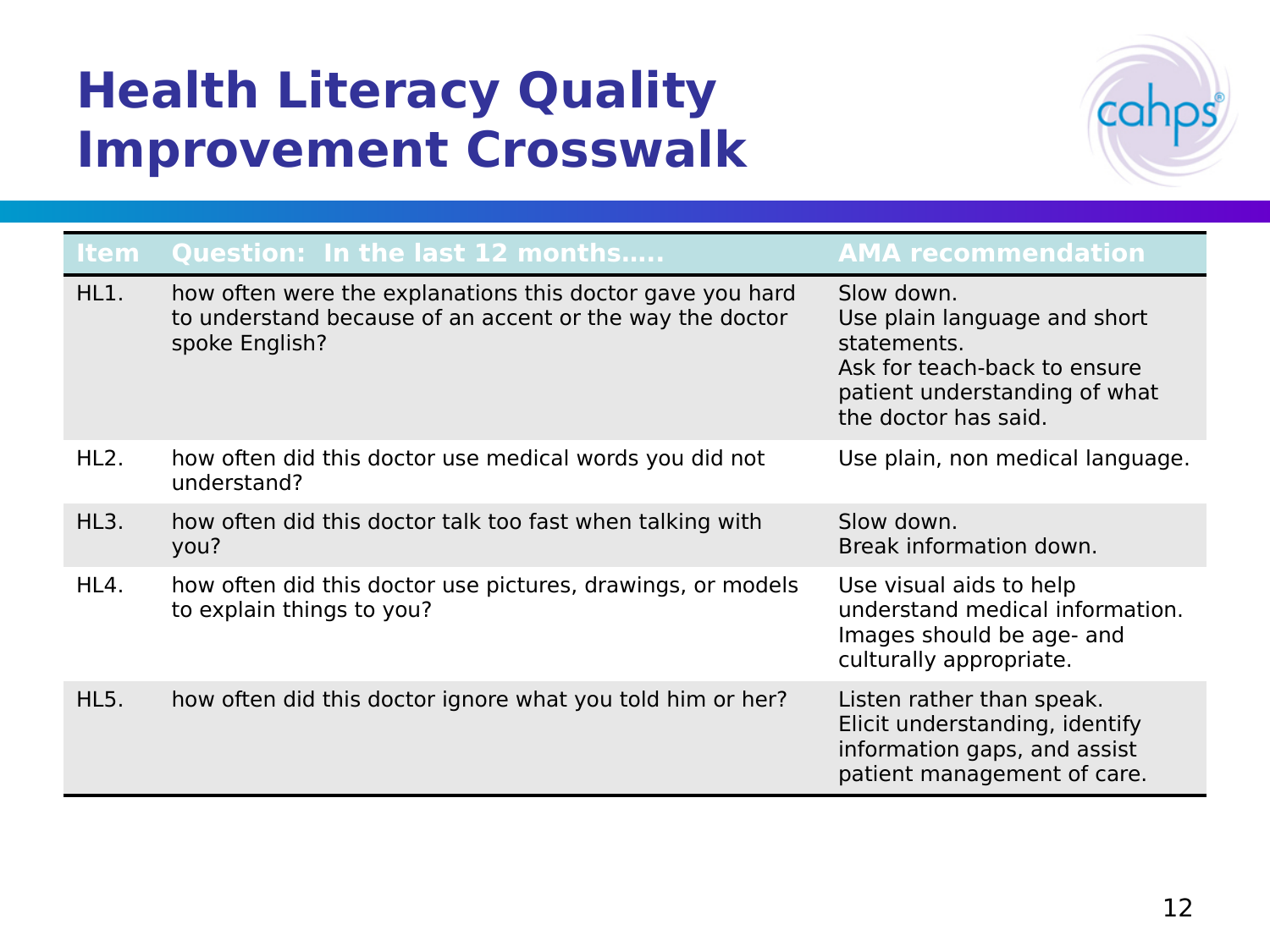

# Health Literacy Quality Improvement Crosswalk
| Item | Question: In the last 12 months….. | AMA recommendation |
| --- | --- | --- |
| HL1. | how often were the explanations this doctor gave you hard to understand because of an accent or the way the doctor spoke English? | Slow down. Use plain language and short statements. Ask for teach-back to ensure patient understanding of what the doctor has said. |
| HL2. | how often did this doctor use medical words you did not understand? | Use plain, non medical language. |
| HL3. | how often did this doctor talk too fast when talking with you? | Slow down. Break information down. |
| HL4. | how often did this doctor use pictures, drawings, or models to explain things to you? | Use visual aids to help understand medical information. Images should be age- and culturally appropriate. |
| HL5. | how often did this doctor ignore what you told him or her? | Listen rather than speak. Elicit understanding, identify information gaps, and assist patient management of care. |
12